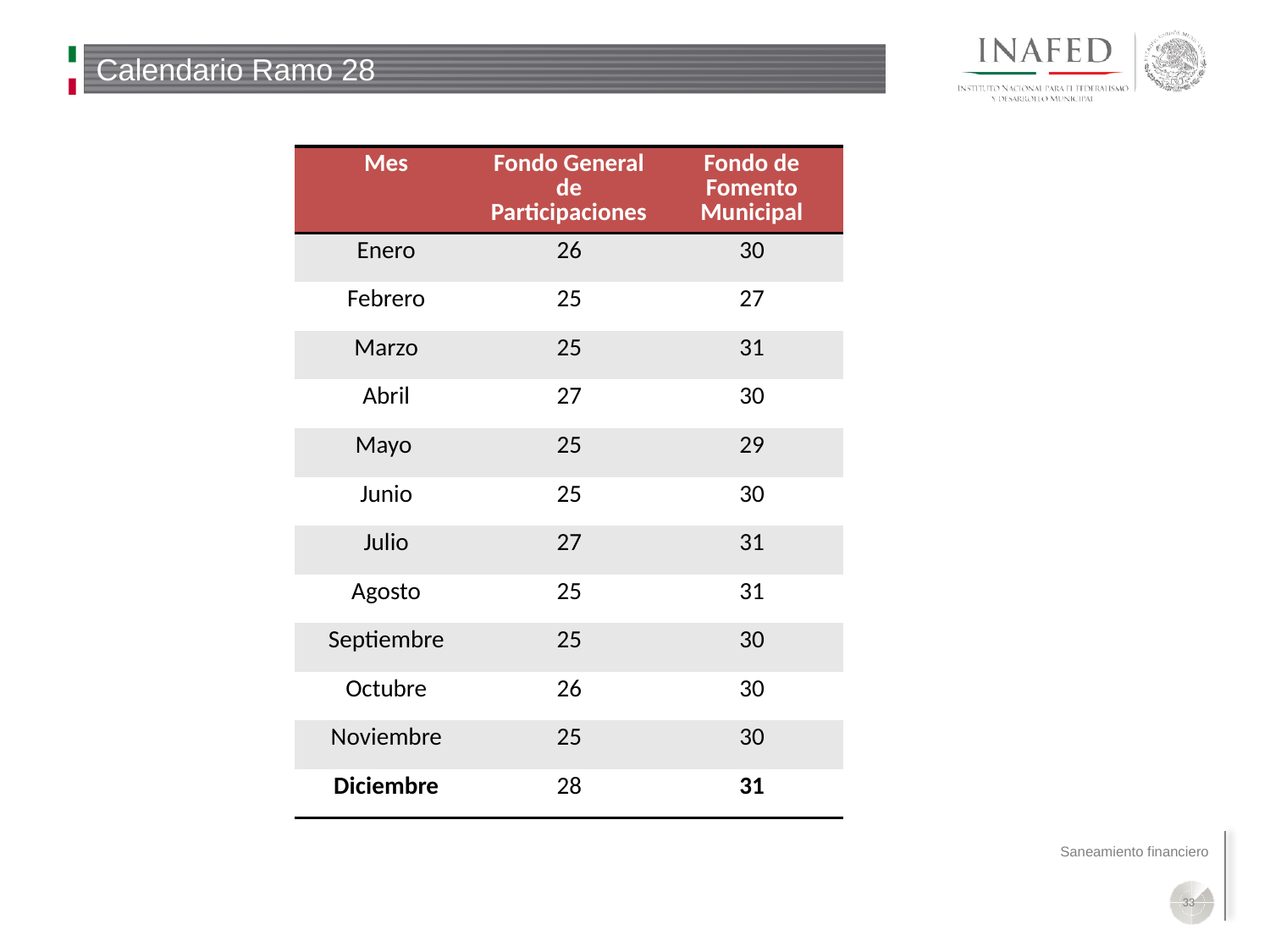

# Calendario Ramo 28
| Mes | Fondo General de Participaciones | Fondo de Fomento Municipal |
| --- | --- | --- |
| Enero | 26 | 30 |
| Febrero | 25 | 27 |
| Marzo | 25 | 31 |
| Abril | 27 | 30 |
| Mayo | 25 | 29 |
| Junio | 25 | 30 |
| Julio | 27 | 31 |
| Agosto | 25 | 31 |
| Septiembre | 25 | 30 |
| Octubre | 26 | 30 |
| Noviembre | 25 | 30 |
| Diciembre | 28 | 31 |
33